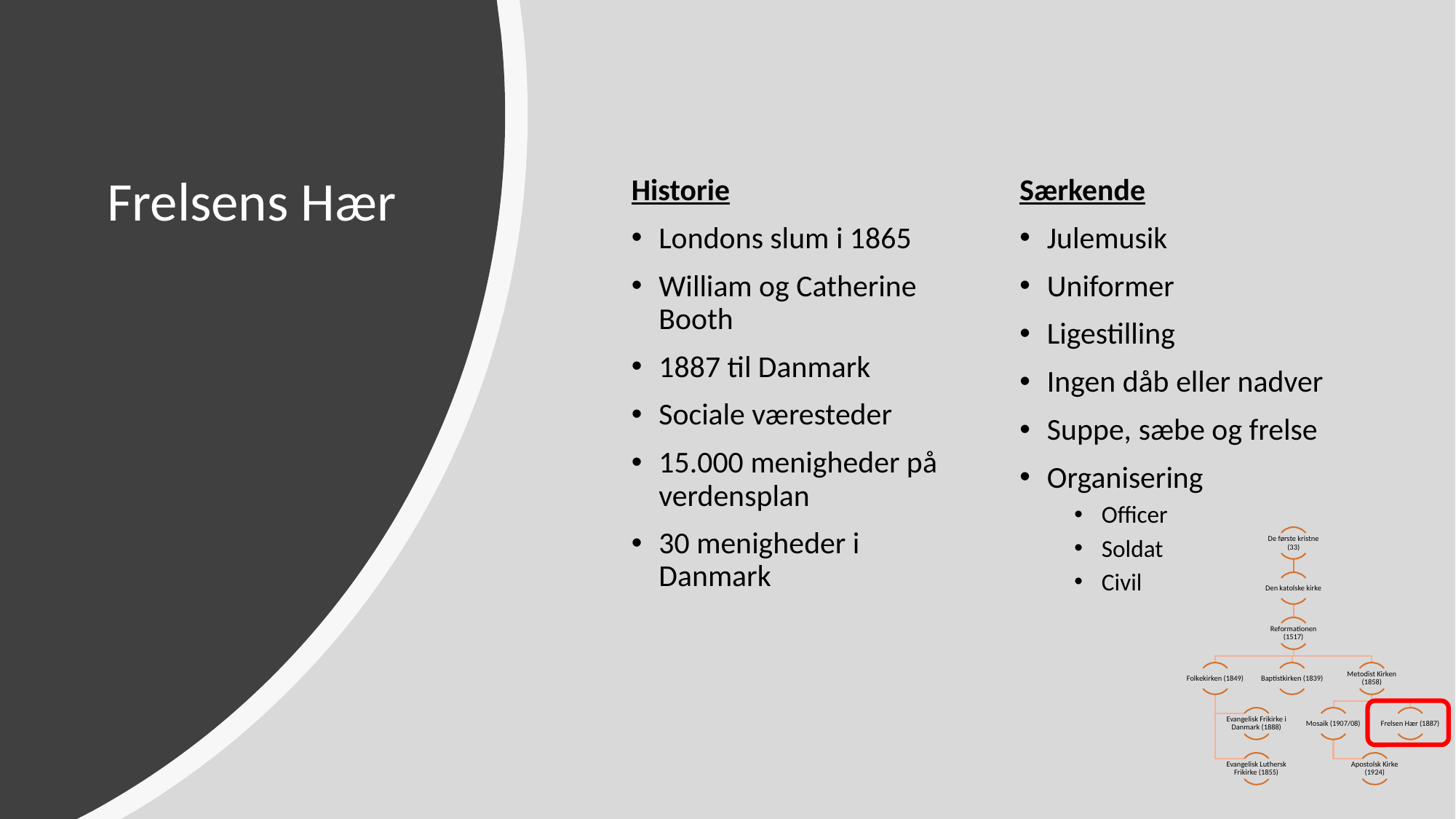

# Frelsens Hær
Historie
Londons slum i 1865
William og Catherine Booth
1887 til Danmark
Sociale væresteder
15.000 menigheder på verdensplan
30 menigheder i Danmark
Særkende
Julemusik
Uniformer
Ligestilling
Ingen dåb eller nadver
Suppe, sæbe og frelse
Organisering
Officer
Soldat
Civil
De første kristne (33)
Den katolske kirke
Reformationen (1517)
Folkekirken (1849)
Evangelisk Frikirke i Danmark (1888)
Evangelisk Luthersk Frikirke (1855)
Baptistkirken (1839)
Metodist Kirken (1858)
Mosaik (1907/08)
Apostolsk Kirke (1924)
Frelsen Hær (1887)